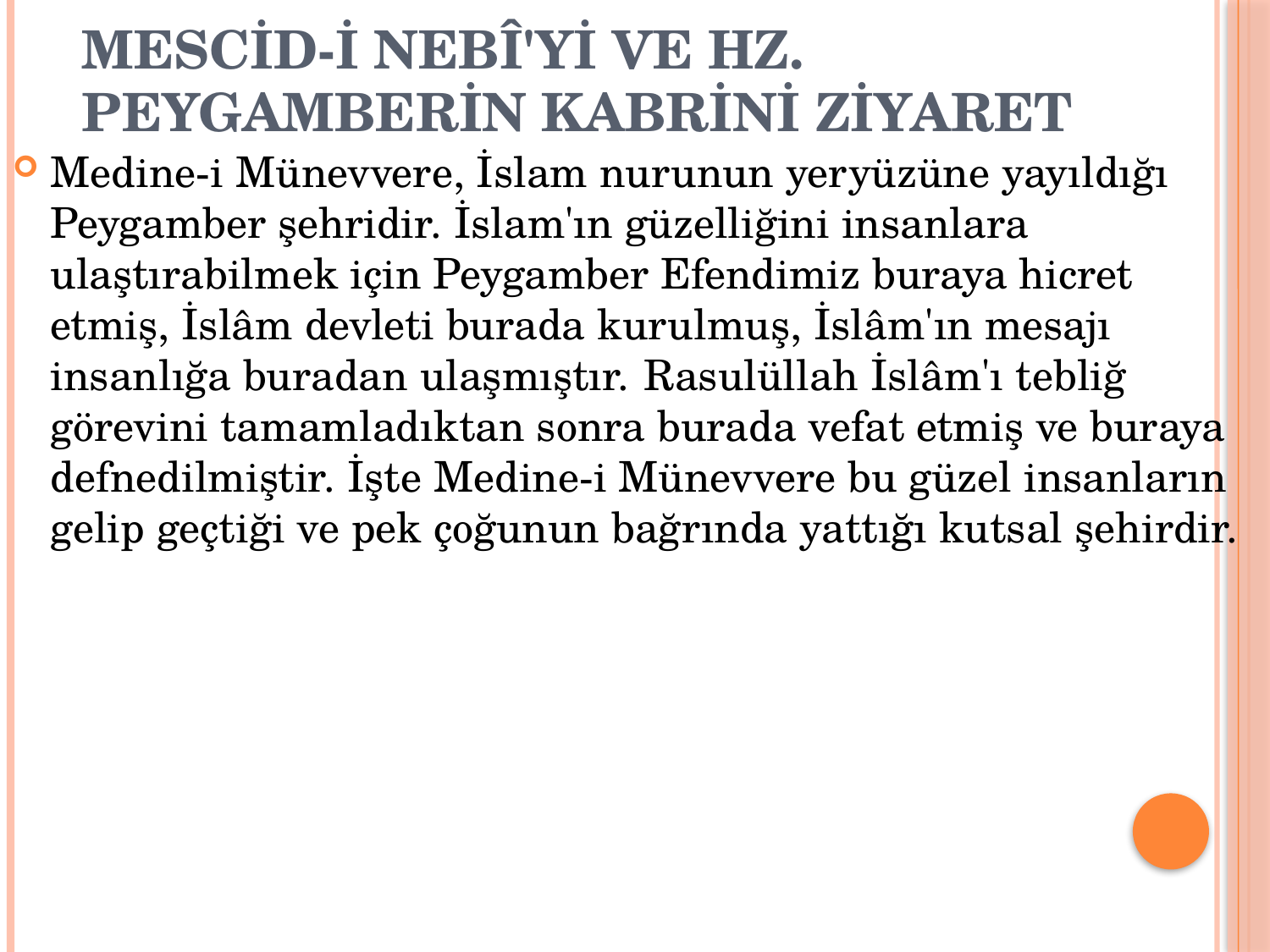

# Mescid-i Nebî'yi ve Hz. Peygamberin Kabrini Ziyaret
Medine-i Münevvere, İslam nurunun yeryüzüne yayıldığı Peygamber şehridir. İslam'ın güzelliğini insanlara ulaştırabilmek için Peygamber Efendimiz buraya hicret etmiş, İslâm devleti burada kurulmuş, İslâm'ın mesajı insanlığa buradan ulaşmıştır. Rasulüllah İslâm'ı tebliğ görevini tamamladıktan sonra burada vefat etmiş ve buraya defnedilmiştir. İşte Medine-i Münevvere bu güzel insanların gelip geçtiği ve pek çoğunun bağrında yattığı kutsal şehirdir.